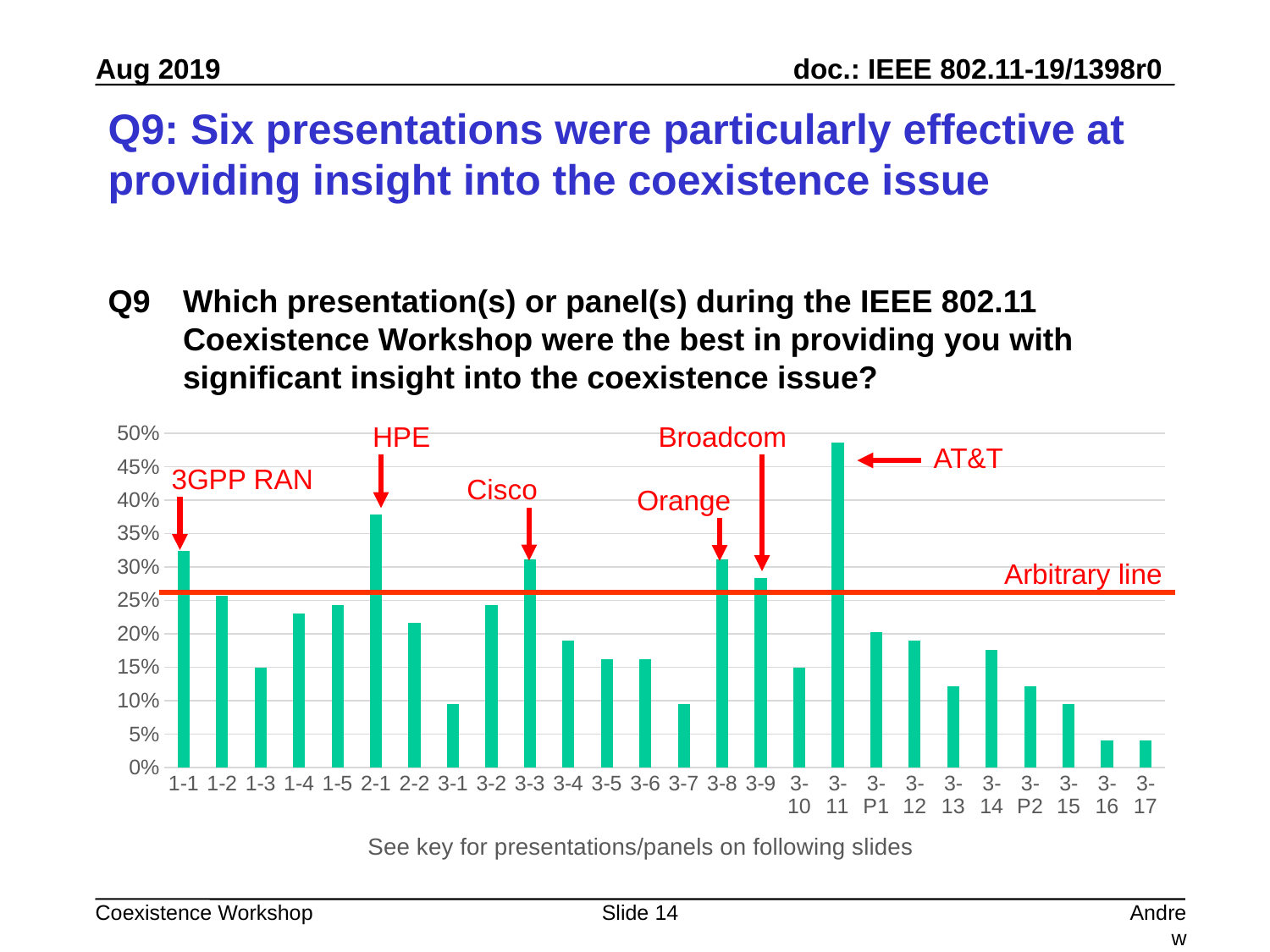

# Q9: Six presentations were particularly effective at providing insight into the coexistence issue
Q9 	Which presentation(s) or panel(s) during the IEEE 802.11 Coexistence Workshop were the best in providing you with significant insight into the coexistence issue?

### Chart

| Category | Series 1 |
|---|---|
| 1-1 | 0.32432432432432434 |
| 1-2 | 0.25675675675675674 |
| 1-3 | 0.14864864864864866 |
| 1-4 | 0.22972972972972974 |
| 1-5 | 0.24324324324324326 |
| 2-1 | 0.3783783783783784 |
| 2-2 | 0.21621621621621623 |
| 3-1 | 0.0945945945945946 |
| 3-2 | 0.24324324324324326 |
| 3-3 | 0.3108108108108108 |
| 3-4 | 0.1891891891891892 |
| 3-5 | 0.16216216216216217 |
| 3-6 | 0.16216216216216217 |
| 3-7 | 0.0945945945945946 |
| 3-8 | 0.3108108108108108 |
| 3-9 | 0.28378378378378377 |
| 3-10 | 0.14864864864864866 |
| 3-11 | 0.4864864864864865 |
| 3-P1 | 0.20270270270270271 |
| 3-12 | 0.1891891891891892 |
| 3-13 | 0.12162162162162163 |
| 3-14 | 0.17567567567567569 |
| 3-P2 | 0.12162162162162163 |
| 3-15 | 0.0945945945945946 |
| 3-16 | 0.04054054054054054 |
| 3-17 | 0.04054054054054054 |
HPE
Broadcom
AT&T
3GPP RAN
Cisco
Orange
Arbitrary line
Slide 14
Andrew Myles, Cisco